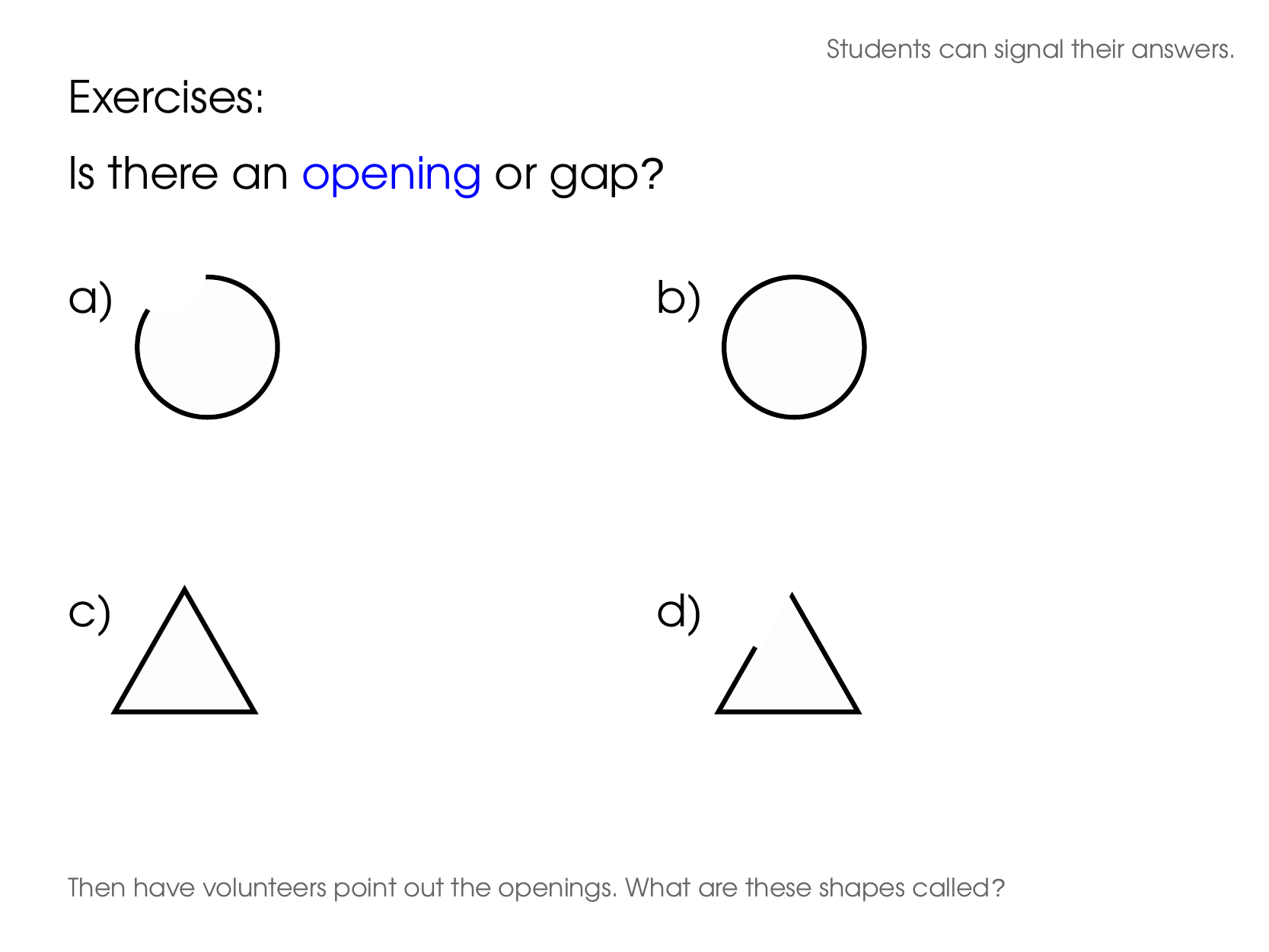

Students can signal their answers.
Exercises:
Is there an opening or gap?

a)
b)

c)

d)

Then have volunteers point out the openings. What are these shapes called?